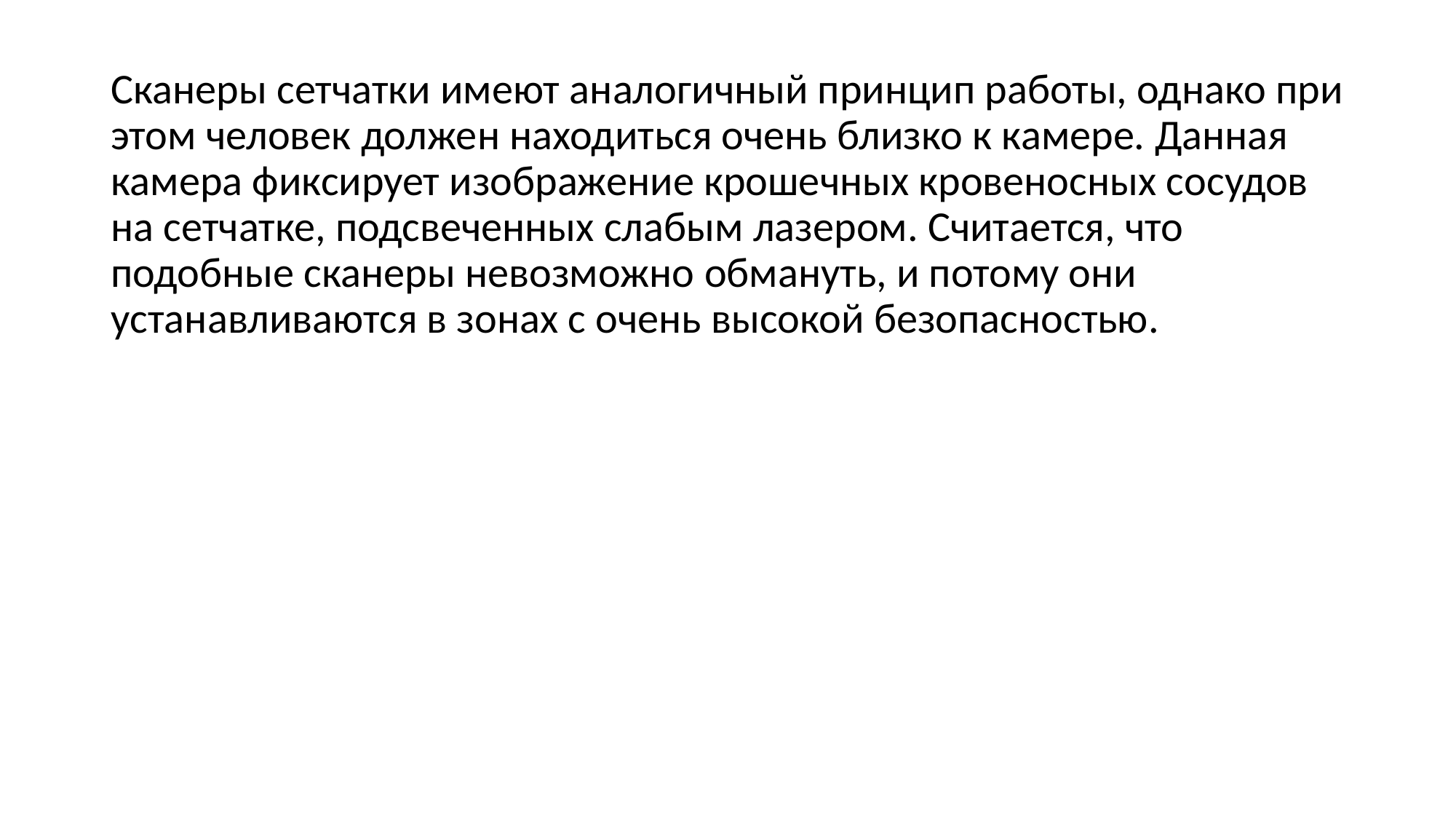

Сканеры сетчатки имеют аналогичный принцип работы, однако при этом человек должен находиться очень близко к камере. Данная камера фиксирует изображение крошечных кровеносных сосудов на сетчатке, подсвеченных слабым лазером. Считается, что подобные сканеры невозможно обмануть, и потому они устанавливаются в зонах с очень высокой безопасностью.